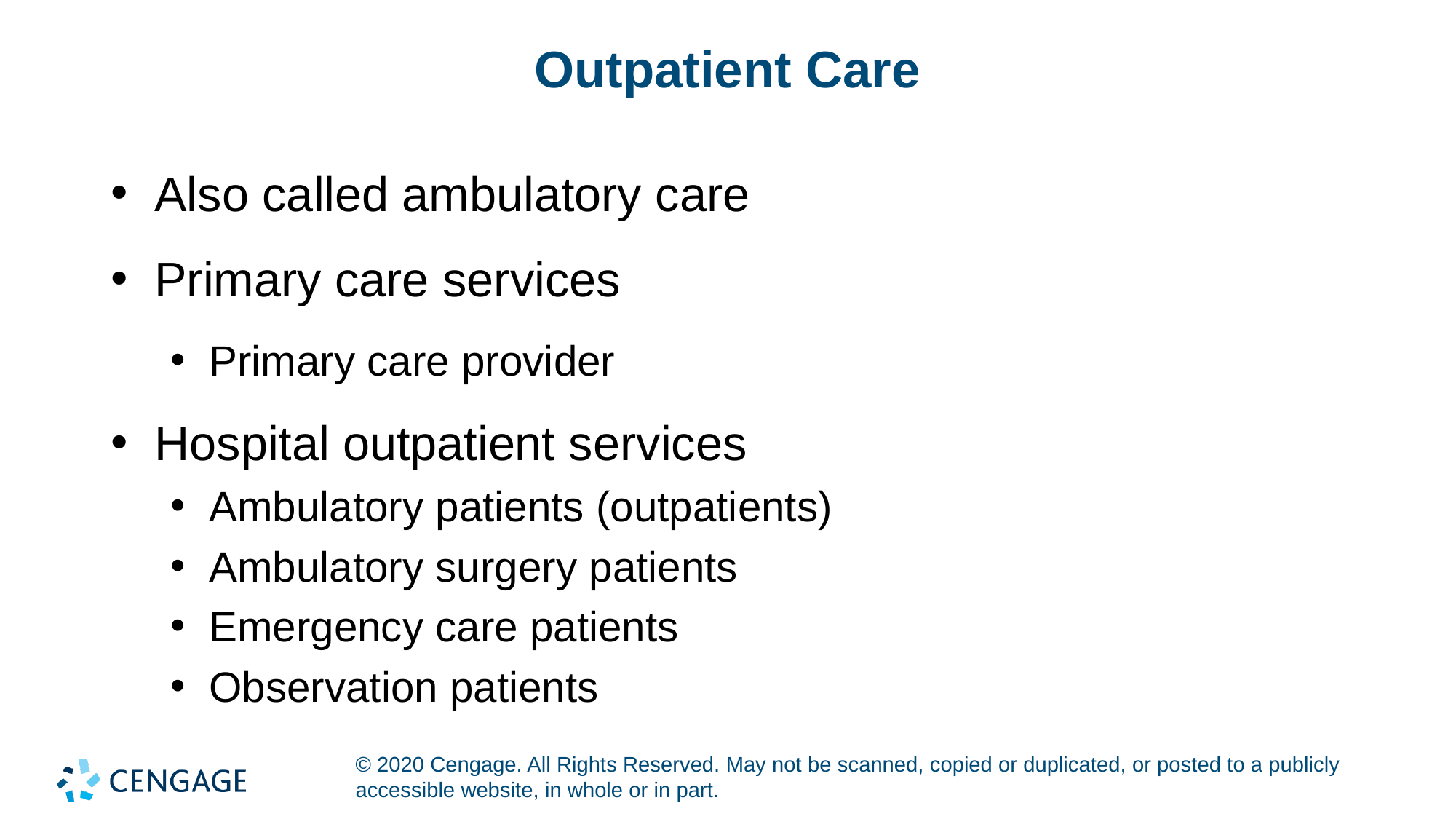

# Outpatient Care
Also called ambulatory care
Primary care services
Primary care provider
Hospital outpatient services
Ambulatory patients (outpatients)
Ambulatory surgery patients
Emergency care patients
Observation patients